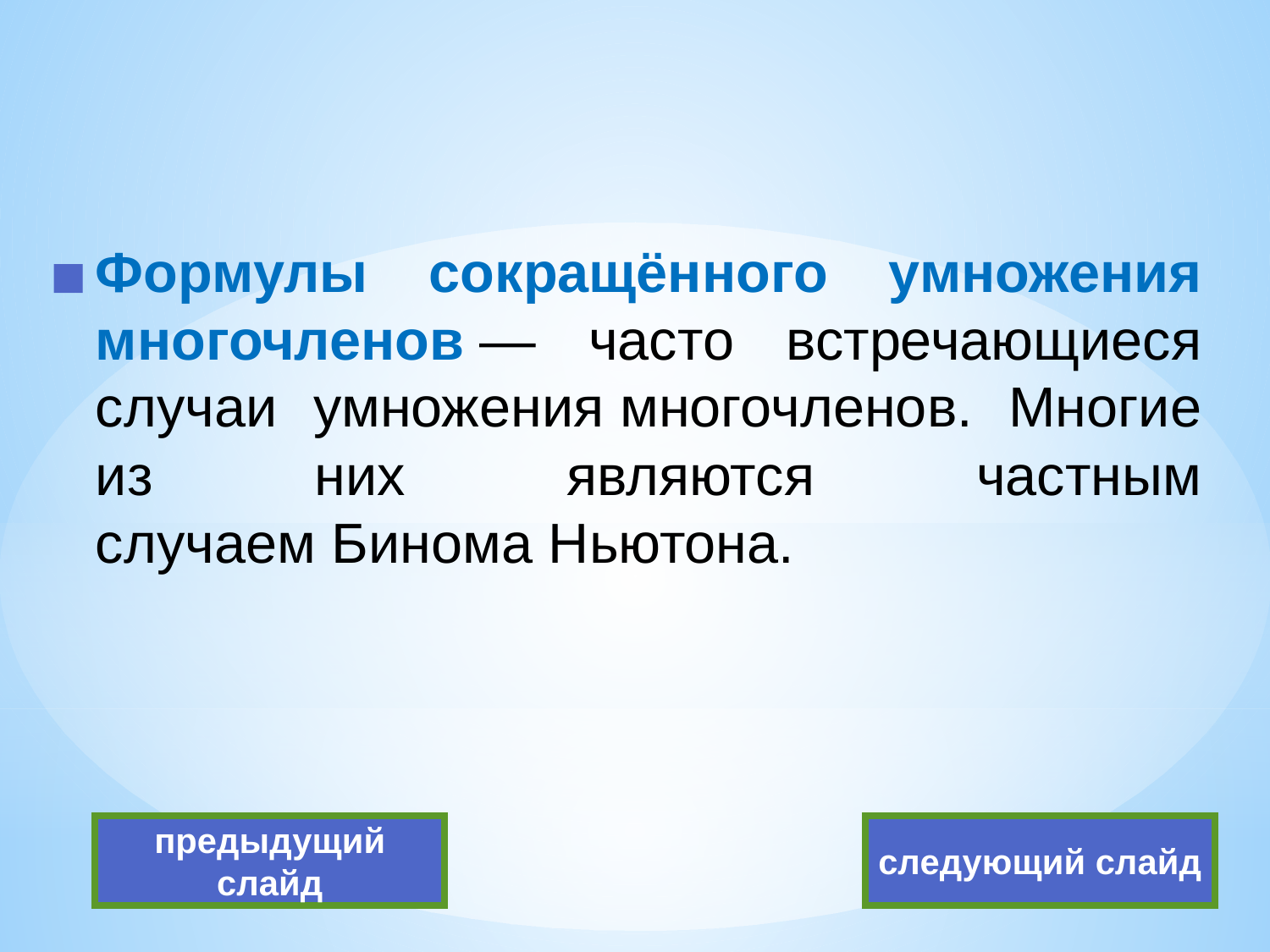

Формулы сокращённого умножения многочленов — часто встречающиеся случаи умножения многочленов. Многие из них являются частным случаем Бинома Ньютона.

предыдущий слайд
следующий слайд